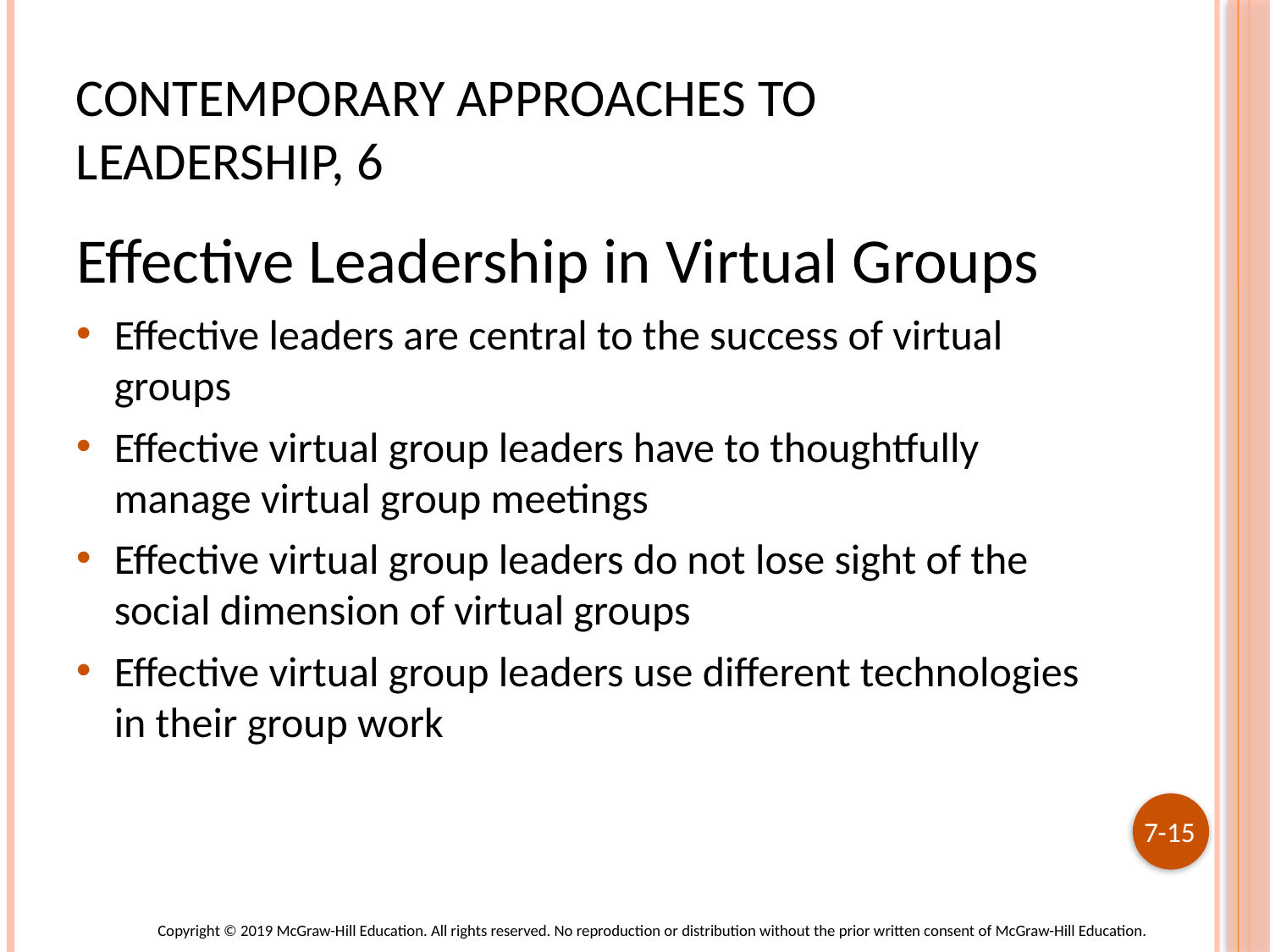

# Contemporary Approaches to Leadership, 6
Effective Leadership in Virtual Groups
Effective leaders are central to the success of virtual groups
Effective virtual group leaders have to thoughtfully manage virtual group meetings
Effective virtual group leaders do not lose sight of the social dimension of virtual groups
Effective virtual group leaders use different technologies in their group work